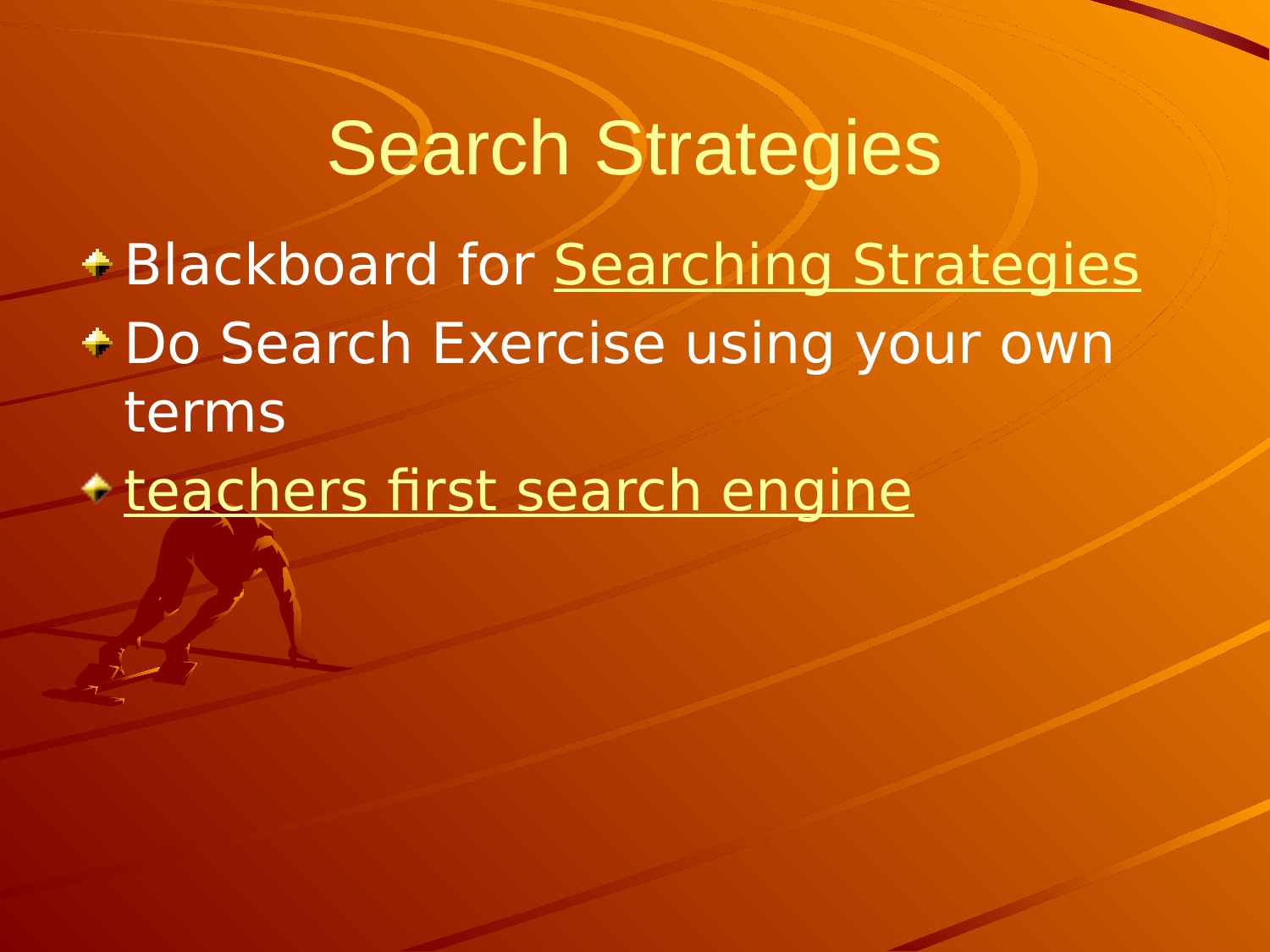

# Search Strategies
Blackboard for Searching Strategies
Do Search Exercise using your own terms
teachers first search engine